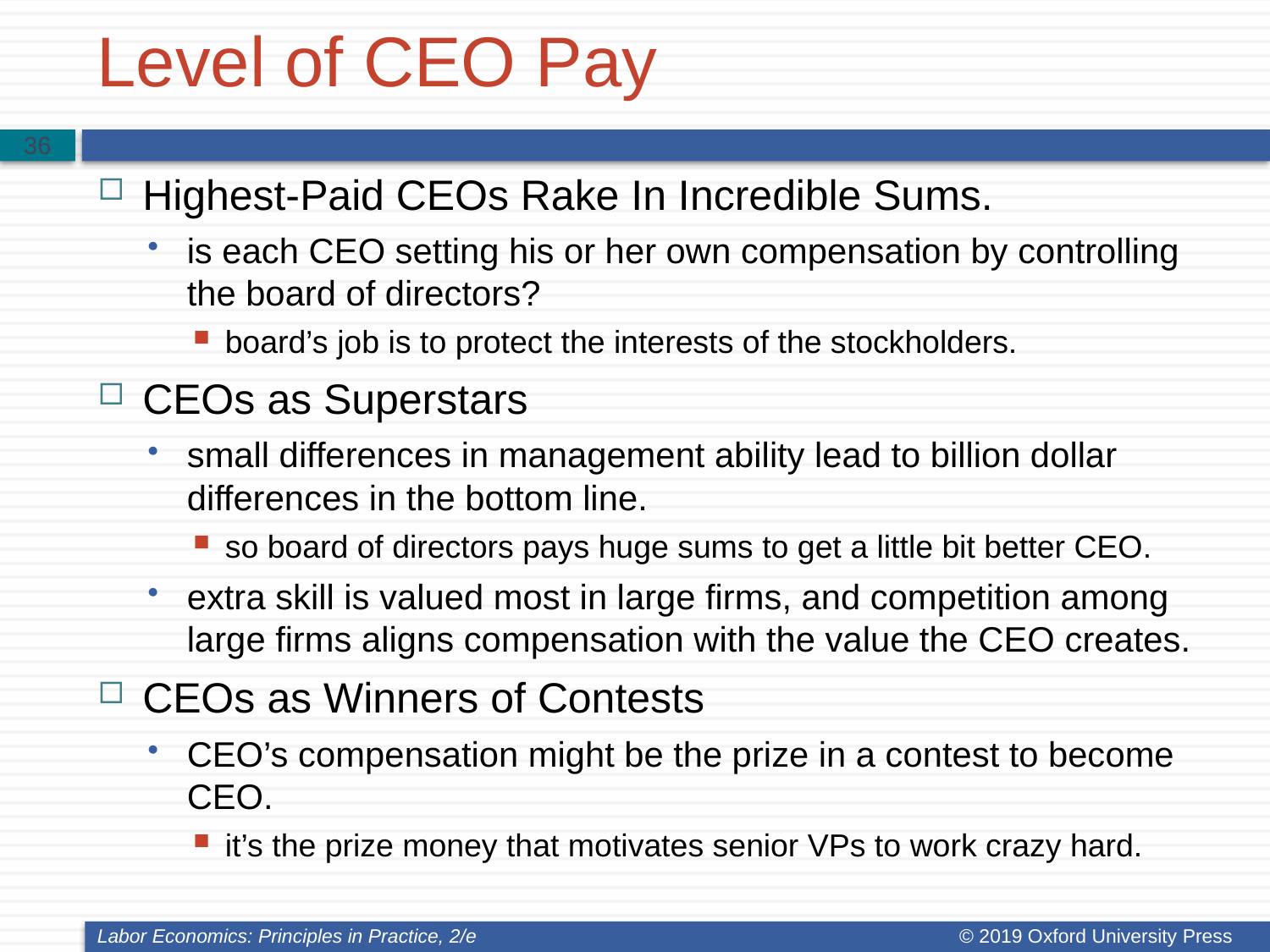

# Level of CEO Pay
36
Highest-Paid CEOs Rake In Incredible Sums.
is each CEO setting his or her own compensation by controlling the board of directors?
board’s job is to protect the interests of the stockholders.
CEOs as Superstars
small differences in management ability lead to billion dollar differences in the bottom line.
so board of directors pays huge sums to get a little bit better CEO.
extra skill is valued most in large firms, and competition among large firms aligns compensation with the value the CEO creates.
CEOs as Winners of Contests
CEO’s compensation might be the prize in a contest to become CEO.
it’s the prize money that motivates senior VPs to work crazy hard.
Labor Economics: Principles in Practice, 2/e
© 2019 Oxford University Press